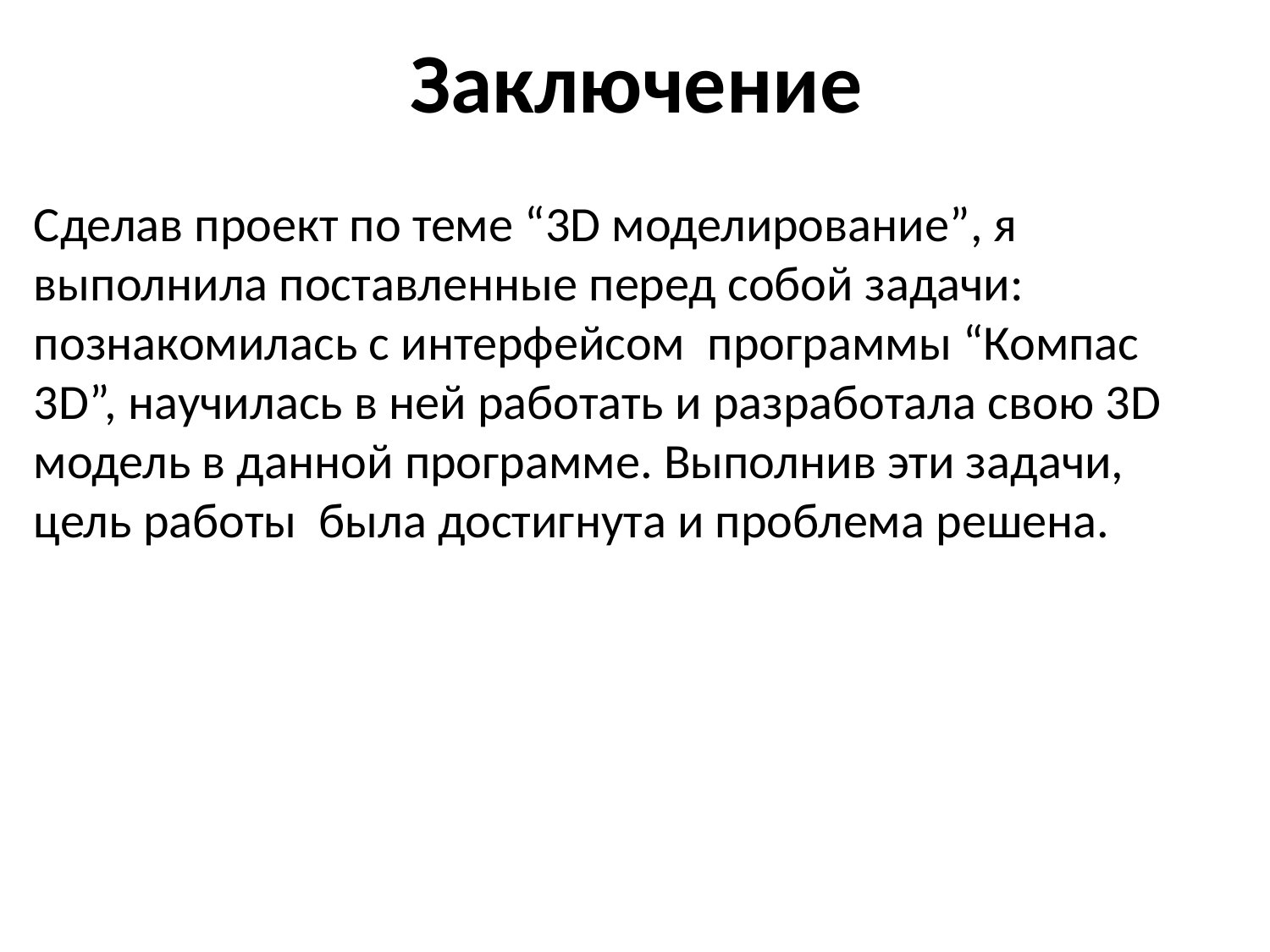

# Заключение
Сделав проект по теме “3D моделирование”, я выполнила поставленные перед собой задачи: познакомилась с интерфейсом  программы “Компас 3D”, научилась в ней работать и разработала свою 3D модель в данной программе. Выполнив эти задачи, цель работы  была достигнута и проблема решена.